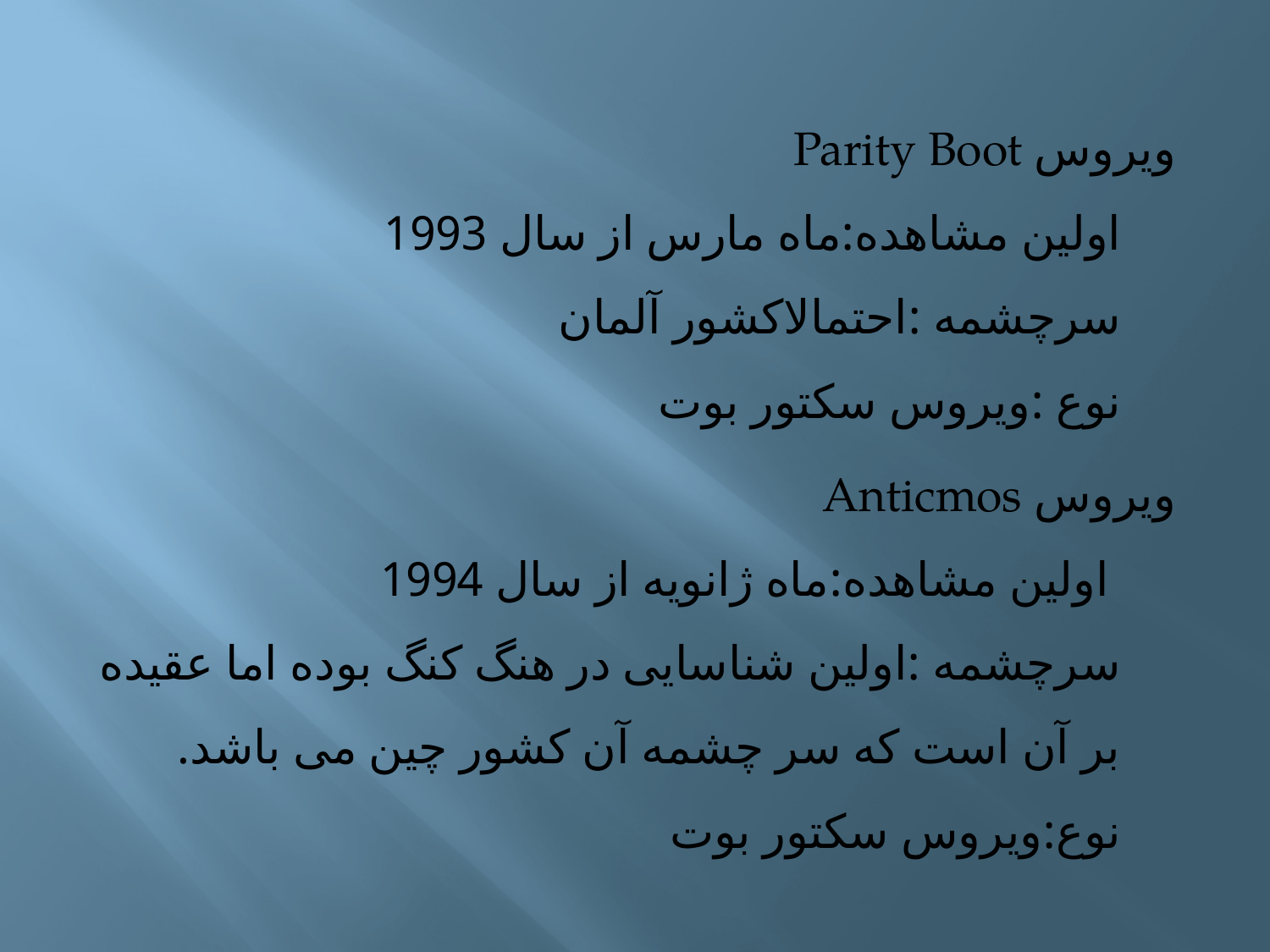

ویروس Parity Boot
اولین مشاهده:ماه مارس از سال 1993
سرچشمه :احتمالاکشور آلمان
نوع :ویروس سکتور بوت
ویروس Anticmos
 اولین مشاهده:ماه ژانویه از سال 1994
سرچشمه :اولین شناسایی در هنگ کنگ بوده اما عقیده بر آن است که سر چشمه آن کشور چین می باشد.
نوع:ویروس سکتور بوت